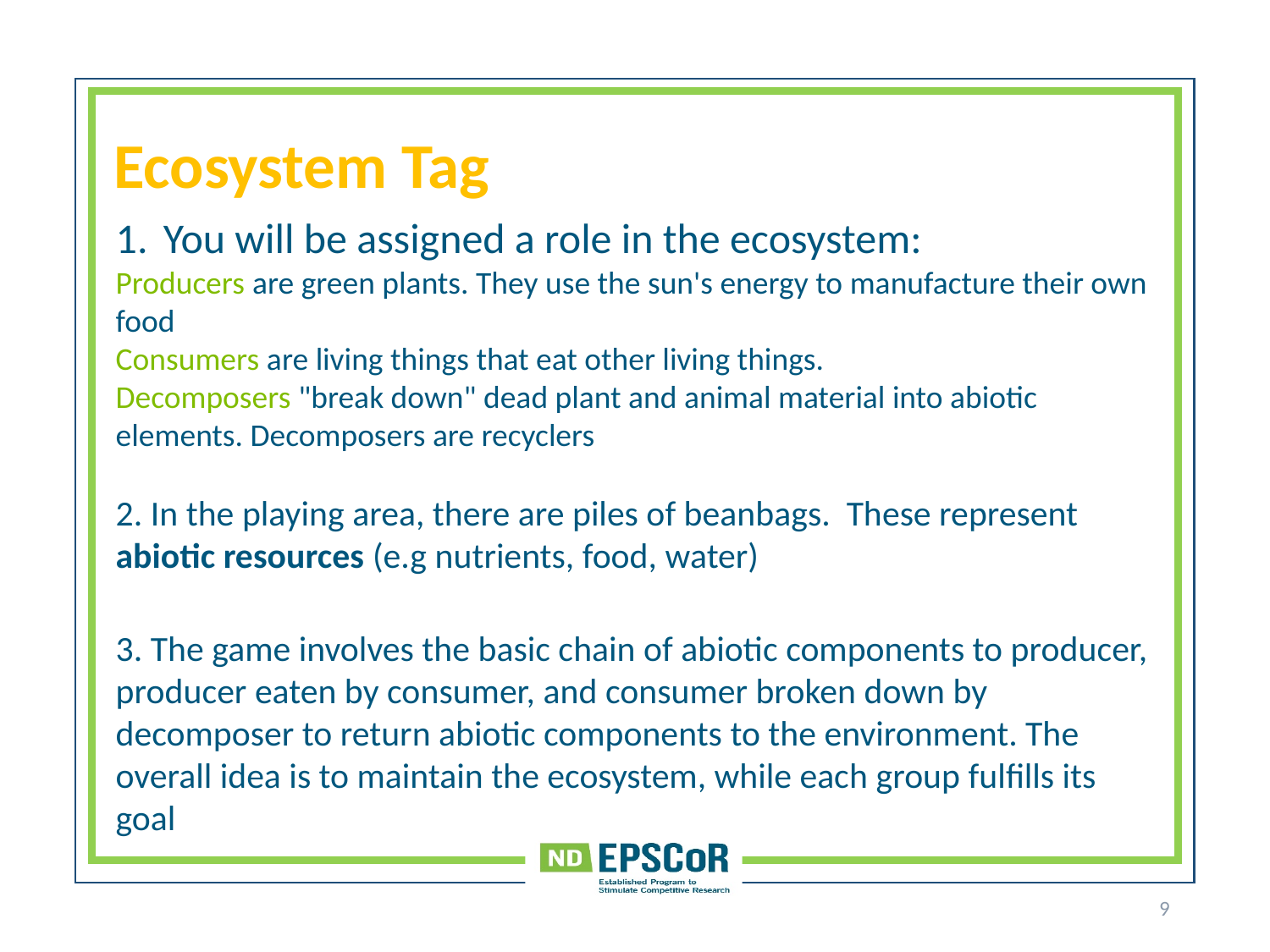

# Ecosystem Tag
You will be assigned a role in the ecosystem:
Producers are green plants. They use the sun's energy to manufacture their own food
Consumers are living things that eat other living things.
Decomposers "break down" dead plant and animal material into abiotic elements. Decomposers are recyclers

2. In the playing area, there are piles of beanbags.  These represent abiotic resources (e.g nutrients, food, water)

3. The game involves the basic chain of abiotic components to producer, producer eaten by consumer, and consumer broken down by decomposer to return abiotic components to the environment. The overall idea is to maintain the ecosystem, while each group fulfills its goal

9